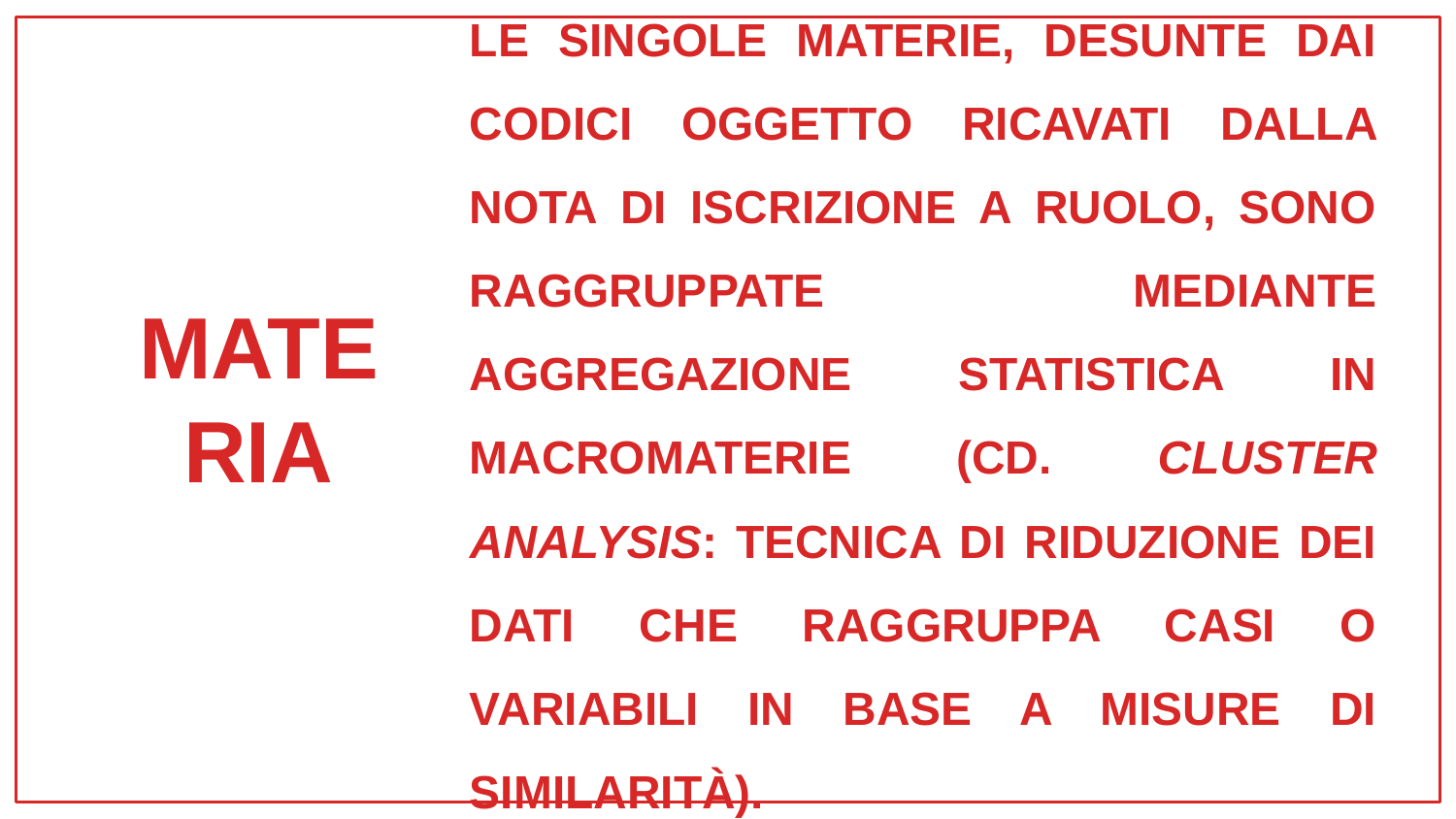

LE SINGOLE MATERIE, DESUNTE DAI CODICI OGGETTO RICAVATI DALLA NOTA DI ISCRIZIONE A RUOLO, SONO RAGGRUPPATE MEDIANTE AGGREGAZIONE STATISTICA IN MACROMATERIE (CD. CLUSTER ANALYSIS: TECNICA DI RIDUZIONE DEI DATI CHE RAGGRUPPA CASI O VARIABILI IN BASE A MISURE DI SIMILARITÀ).
# MATERIA